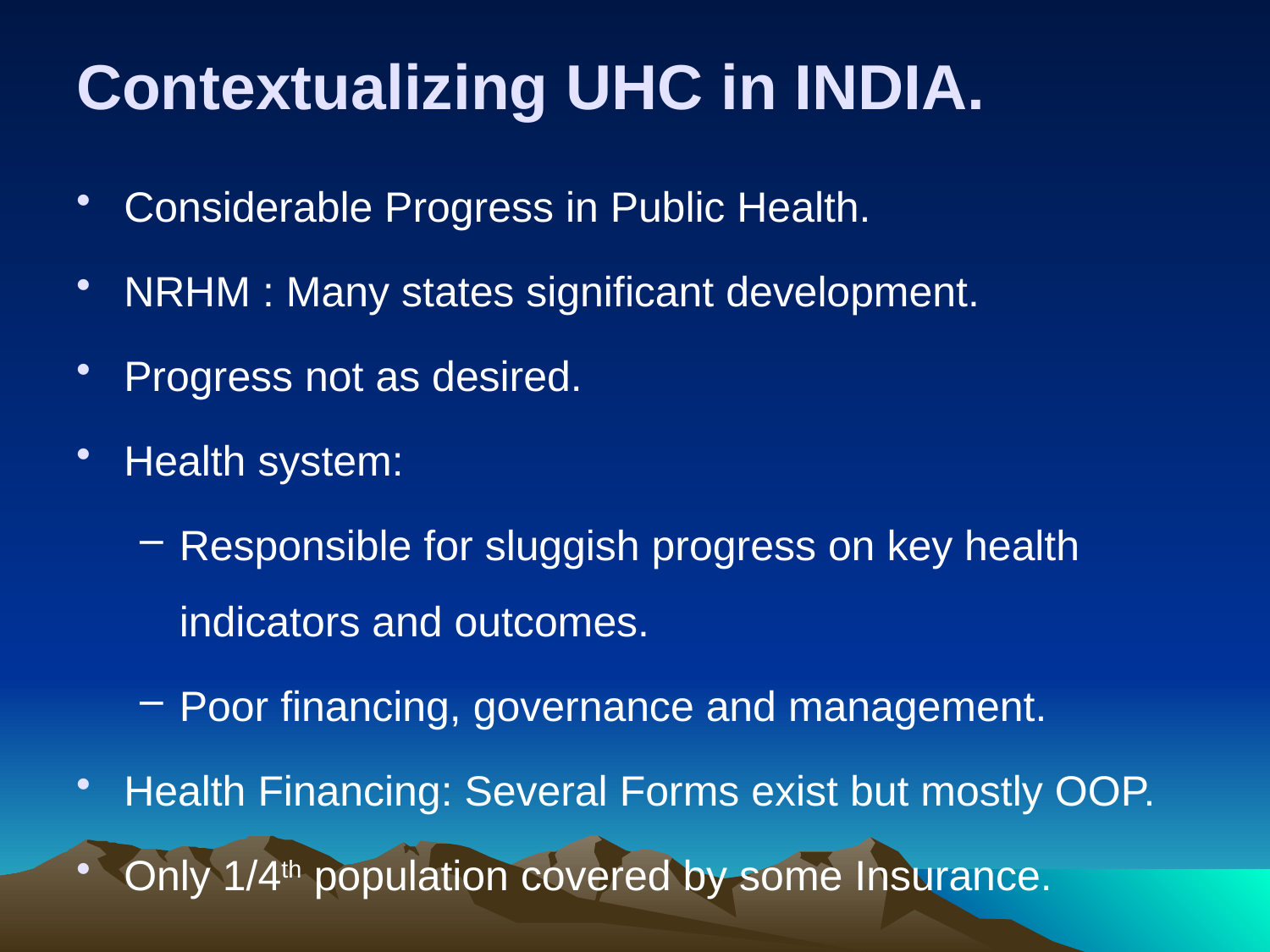

# Contextualizing UHC in INDIA.
Considerable Progress in Public Health.
NRHM : Many states significant development.
Progress not as desired.
Health system:
Responsible for sluggish progress on key health indicators and outcomes.
Poor financing, governance and management.
Health Financing: Several Forms exist but mostly OOP.
Only 1/4th population covered by some Insurance.